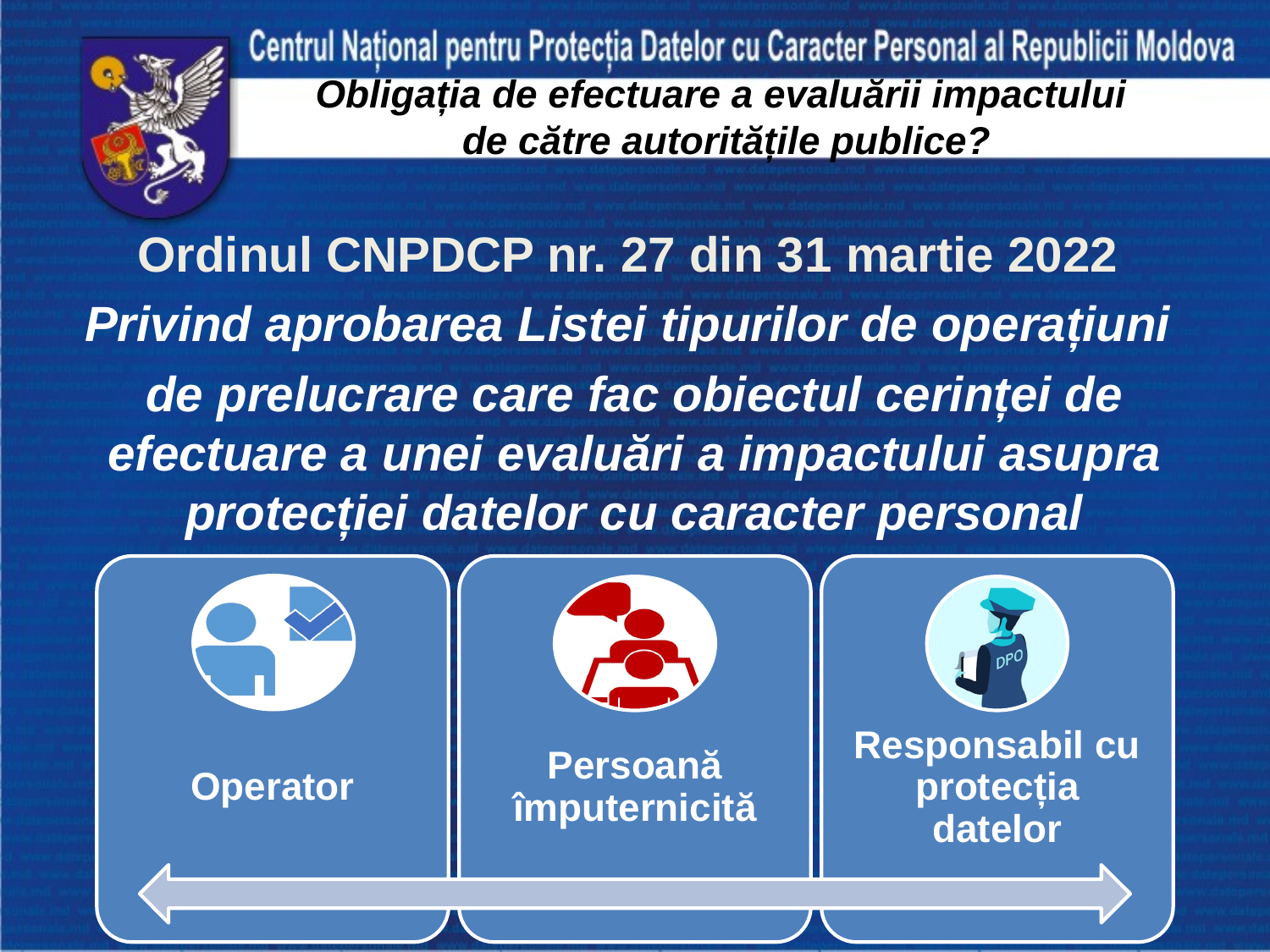

# Obligația de efectuare a evaluării impactului de către autoritățile publice?
Ordinul CNPDCP nr. 27 din 31 martie 2022
Privind aprobarea Listei tipurilor de operațiuni
de prelucrare care fac obiectul cerinței de efectuare a unei evaluări a impactului asupra protecției datelor cu caracter personal

Operator
Persoană împuternicită
Responsabil cu protecția datelor